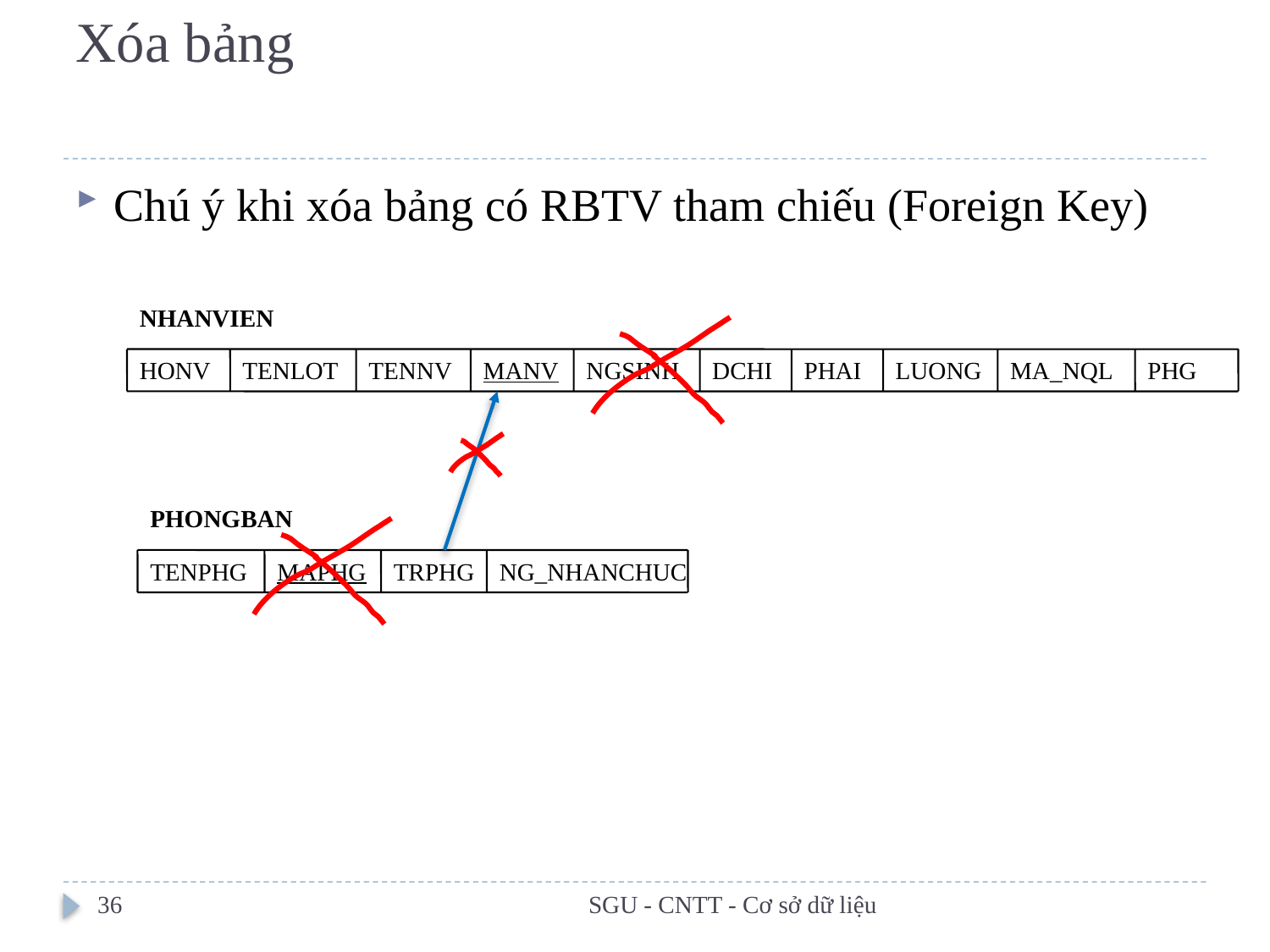

# Xóa bảng
Chú ý khi xóa bảng có RBTV tham chiếu (Foreign Key)
NHANVIEN

HONV

TENLOT
TENNV
MANV
NGSINH
DCHI
PHAI
LUONG
MA_NQL
PHG

PHONGBAN

TENPHG

MAPHG

TRPHG

NG_NHANCHUC

36
SGU - CNTT - Cơ sở dữ liệu